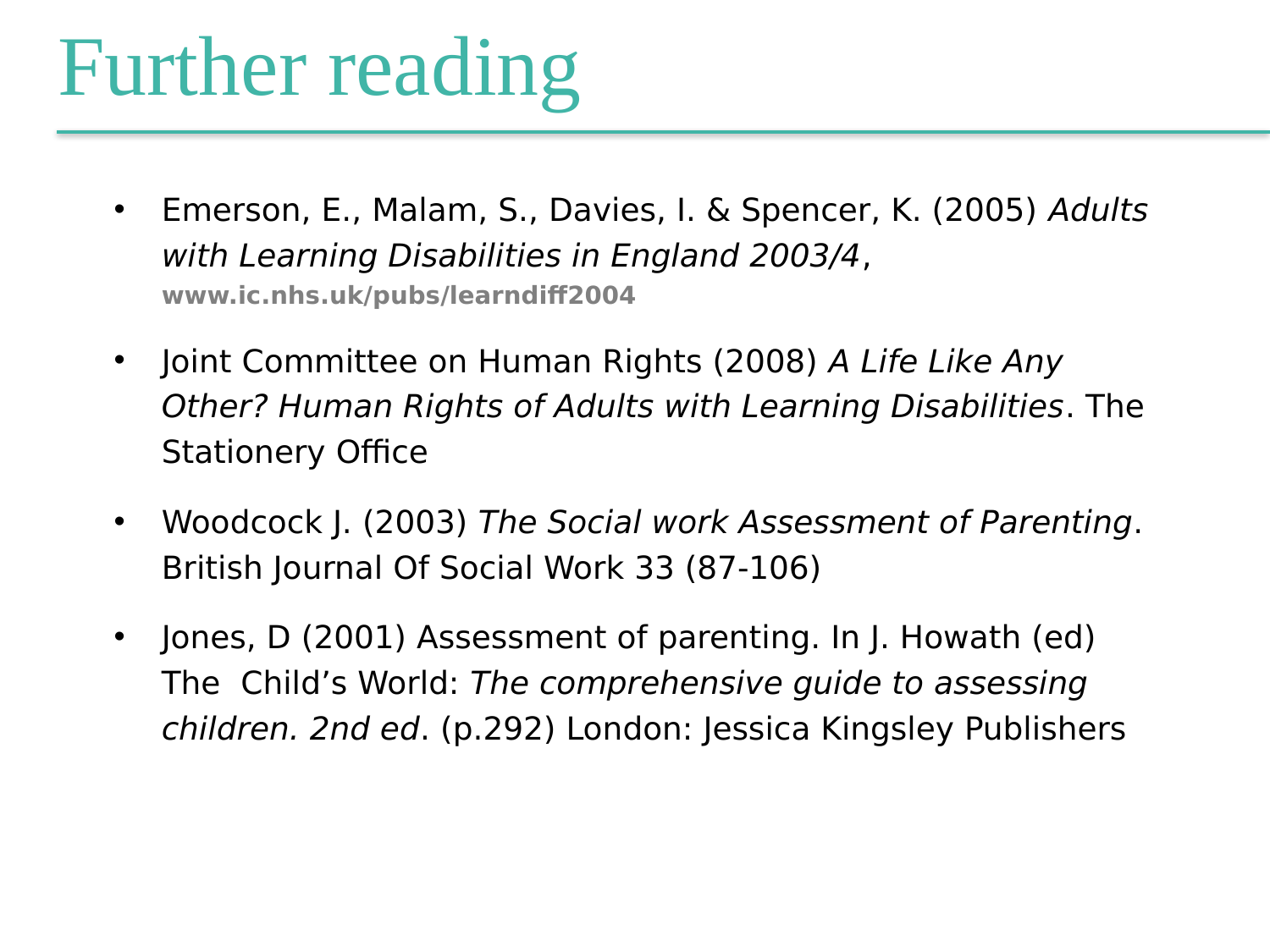

Further reading
Emerson, E., Malam, S., Davies, I. & Spencer, K. (2005) Adults with Learning Disabilities in England 2003/4, www.ic.nhs.uk/pubs/learndiff2004
Joint Committee on Human Rights (2008) A Life Like Any Other? Human Rights of Adults with Learning Disabilities. The Stationery Office
Woodcock J. (2003) The Social work Assessment of Parenting. British Journal Of Social Work 33 (87-106)
Jones, D (2001) Assessment of parenting. In J. Howath (ed) The  Child’s World: The comprehensive guide to assessing children. 2nd ed. (p.292) London: Jessica Kingsley Publishers